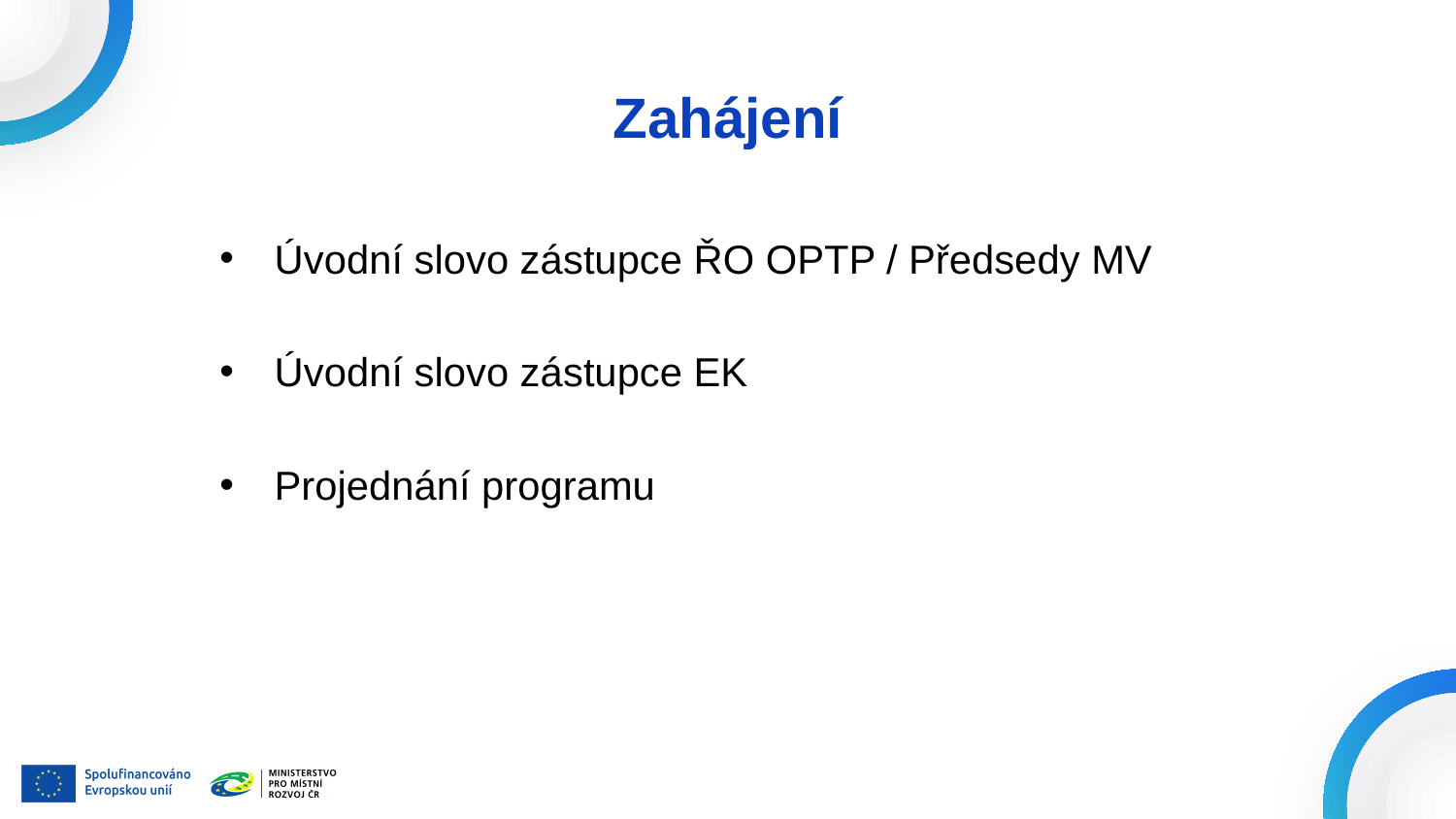

# Zahájení
Úvodní slovo zástupce ŘO OPTP / Předsedy MV

Úvodní slovo zástupce EK

Projednání programu